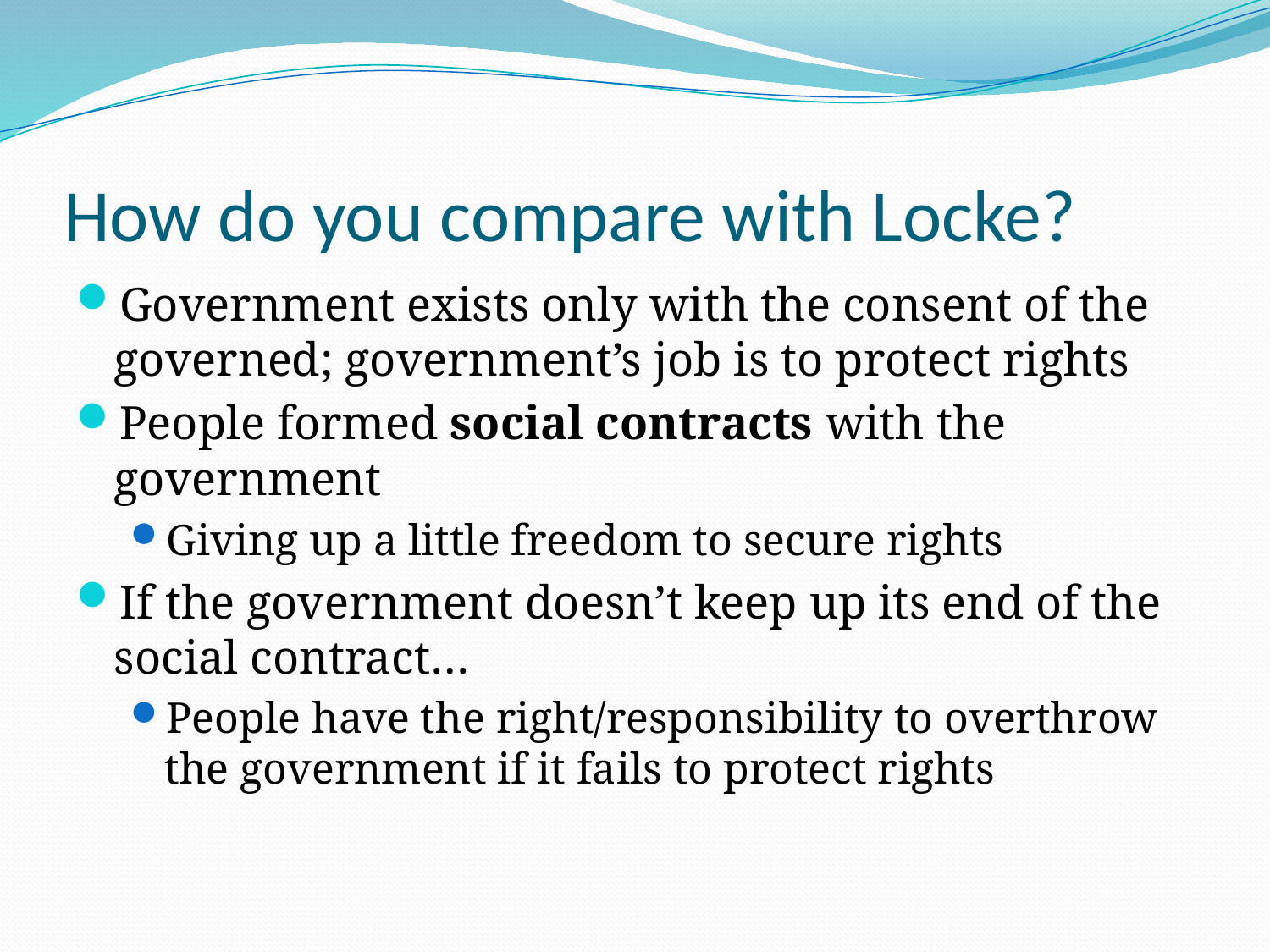

# How do you compare with Locke?
Government exists only with the consent of the governed; government’s job is to protect rights
People formed social contracts with the government
Giving up a little freedom to secure rights
If the government doesn’t keep up its end of the social contract…
People have the right/responsibility to overthrow the government if it fails to protect rights